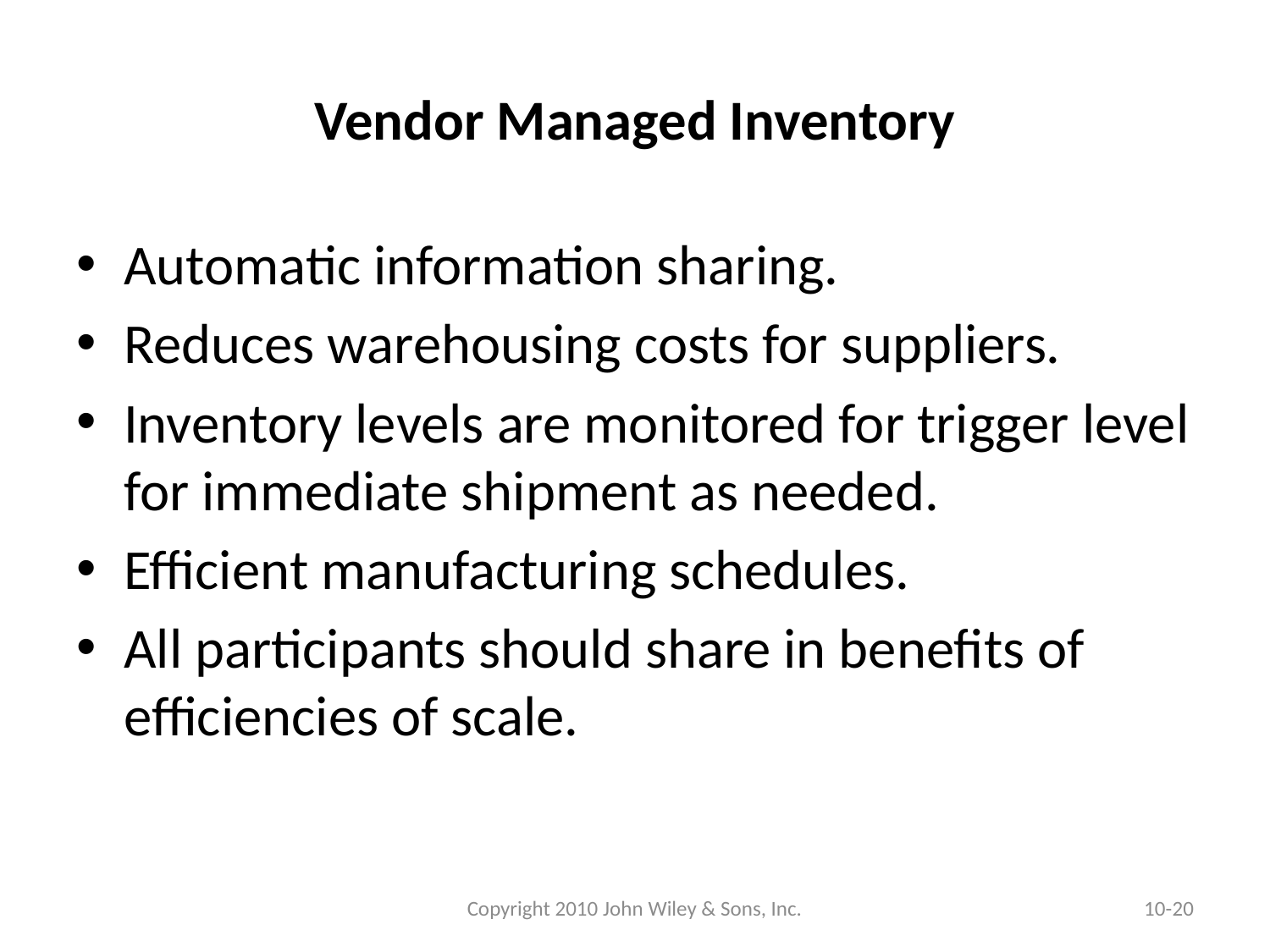

# Vendor Managed Inventory
Automatic information sharing.
Reduces warehousing costs for suppliers.
Inventory levels are monitored for trigger level for immediate shipment as needed.
Efficient manufacturing schedules.
All participants should share in benefits of efficiencies of scale.

Copyright 2010 John Wiley & Sons, Inc.
10-20